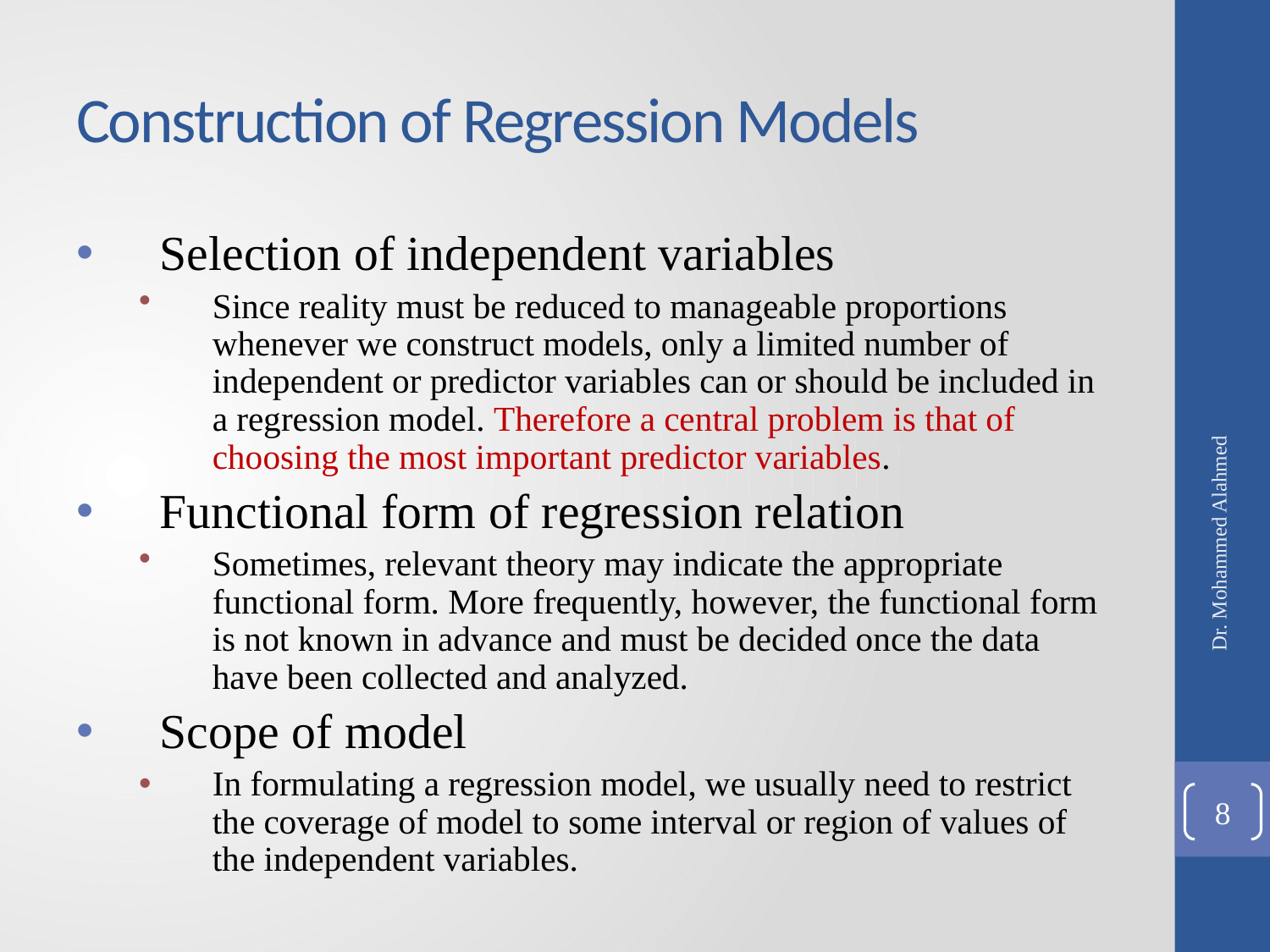

# Construction of Regression Models
Selection of independent variables
Since reality must be reduced to manageable proportions whenever we construct models, only a limited number of independent or predictor variables can or should be included in a regression model. Therefore a central problem is that of choosing the most important predictor variables.
Functional form of regression relation
Sometimes, relevant theory may indicate the appropriate functional form. More frequently, however, the functional form is not known in advance and must be decided once the data have been collected and analyzed.
Scope of model
In formulating a regression model, we usually need to restrict the coverage of model to some interval or region of values of the independent variables.
Dr. Mohammed Alahmed
8